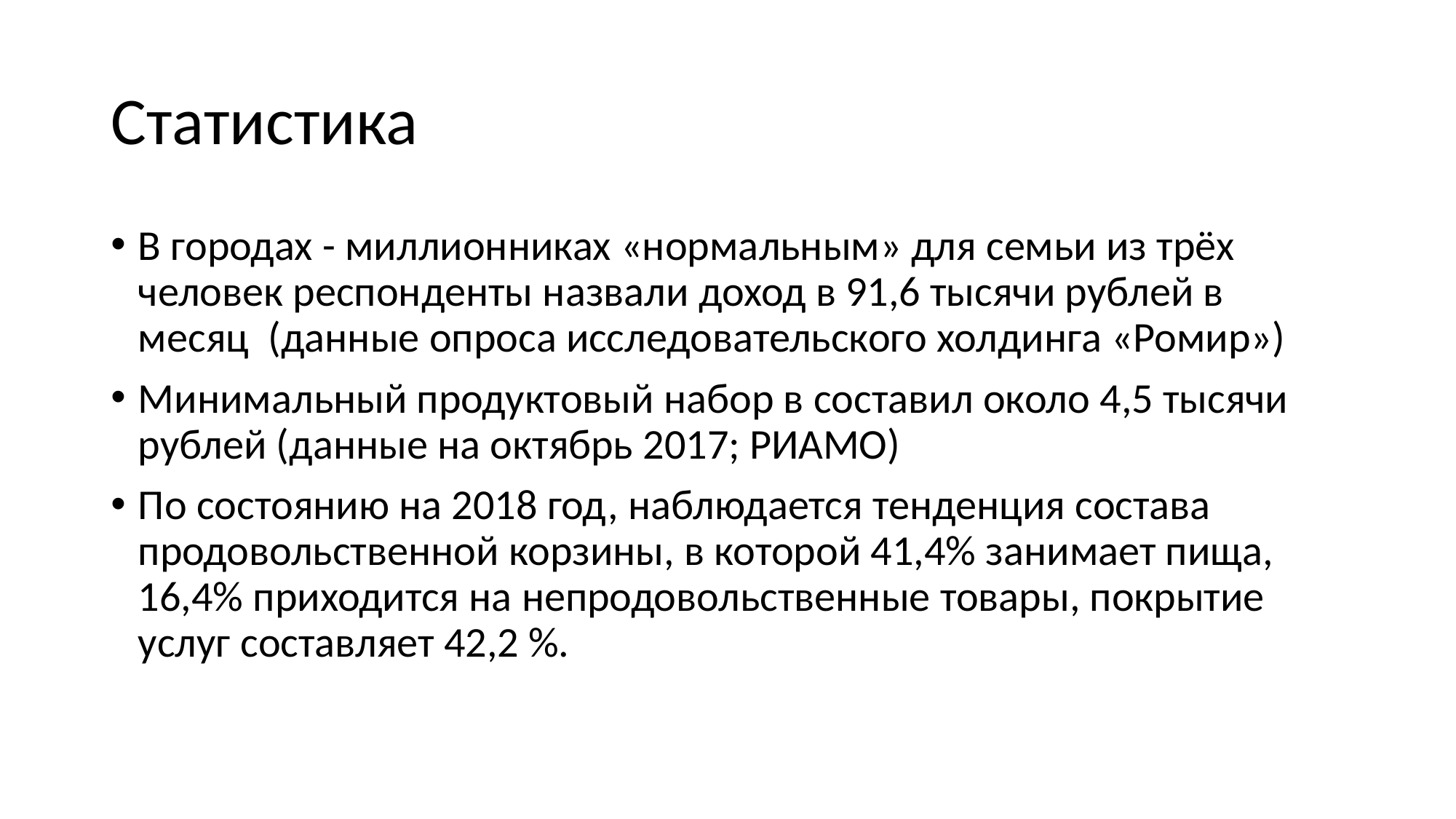

# Статистика
В городах - миллионниках «нормальным» для семьи из трёх человек респонденты назвали доход в 91,6 тысячи рублей в месяц  (данные опроса исследовательского холдинга «Ромир»)
Минимальный продуктовый набор в составил около 4,5 тысячи рублей (данные на октябрь 2017; РИАМО)
По состоянию на 2018 год, наблюдается тенденция состава продовольственной корзины, в которой 41,4% занимает пища, 16,4% приходится на непродовольственные товары, покрытие услуг составляет 42,2 %.